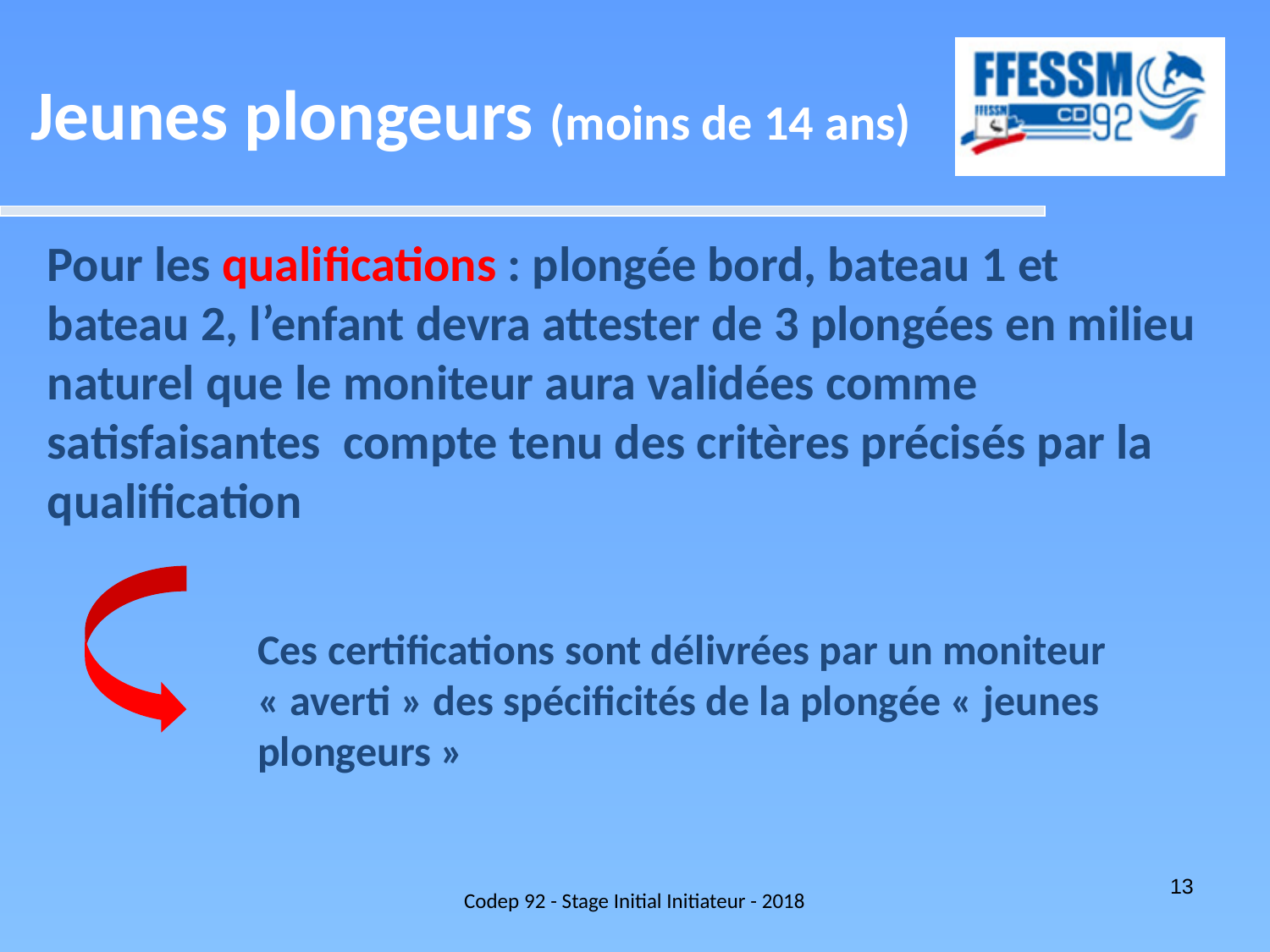

Jeunes plongeurs (moins de 14 ans)
Pour les qualifications : plongée bord, bateau 1 et
bateau 2, l’enfant devra attester de 3 plongées en milieu
naturel que le moniteur aura validées comme satisfaisantes  compte tenu des critères précisés par la qualification

Ces certifications sont délivrées par un moniteur « averti » des spécificités de la plongée « jeunes plongeurs »
Codep 92 - Stage Initial Initiateur - 2018
13